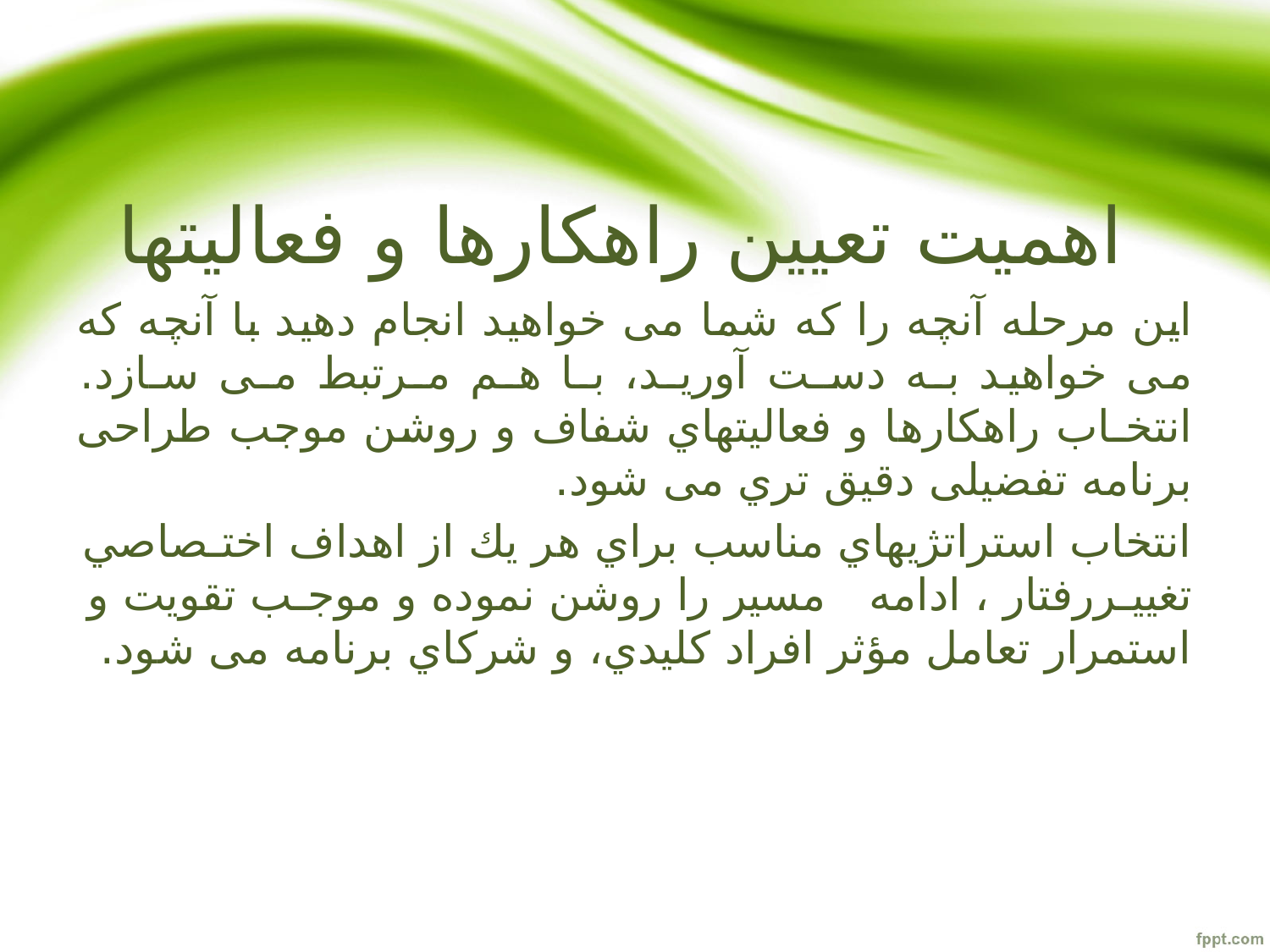

# اهمیت تعیین راهکارها و فعالیتها
این مرحله آنچه را که شما می خواهید انجام دهید با آنچه که می خواهید بـه دسـت آوریـد، بـا هـم مـرتبط مـی سـازد. انتخـاب راهکارها و فعالیتهاي شفاف و روشن موجب طراحی برنامه تفضیلی دقیق تري می شود.
انتخاب استراتژيهاي مناسب براي هر يك از اهداف اختـصاصي تغييـررفتار ، ادامه   مسير را روشن نموده و موجـب تقويت و استمرار تعامل مؤثر افراد كليدي، و شركاي برنامه می شود.